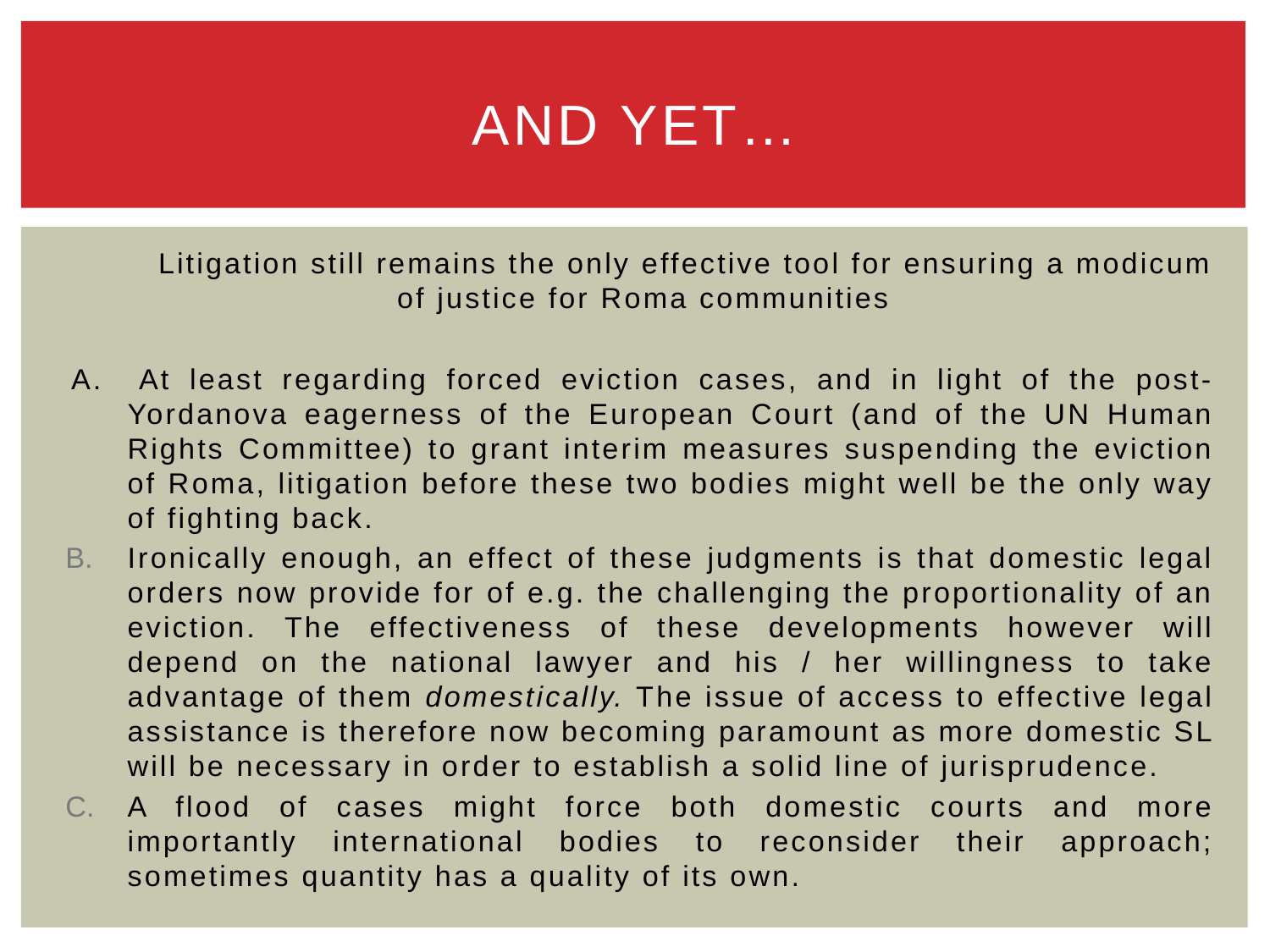

# And yet…
        Litigation still remains the only effective tool for ensuring a modicum of justice for Roma communities

A.  At least regarding forced eviction cases, and in light of the post-Yordanova eagerness of the European Court (and of the UN Human Rights Committee) to grant interim measures suspending the eviction of Roma, litigation before these two bodies might well be the only way of fighting back.
Ironically enough, an effect of these judgments is that domestic legal orders now provide for of e.g. the challenging the proportionality of an eviction. The effectiveness of these developments however will depend on the national lawyer and his / her willingness to take advantage of them domestically. The issue of access to effective legal assistance is therefore now becoming paramount as more domestic SL will be necessary in order to establish a solid line of jurisprudence.
A flood of cases might force both domestic courts and more importantly international bodies to reconsider their approach; sometimes quantity has a quality of its own.